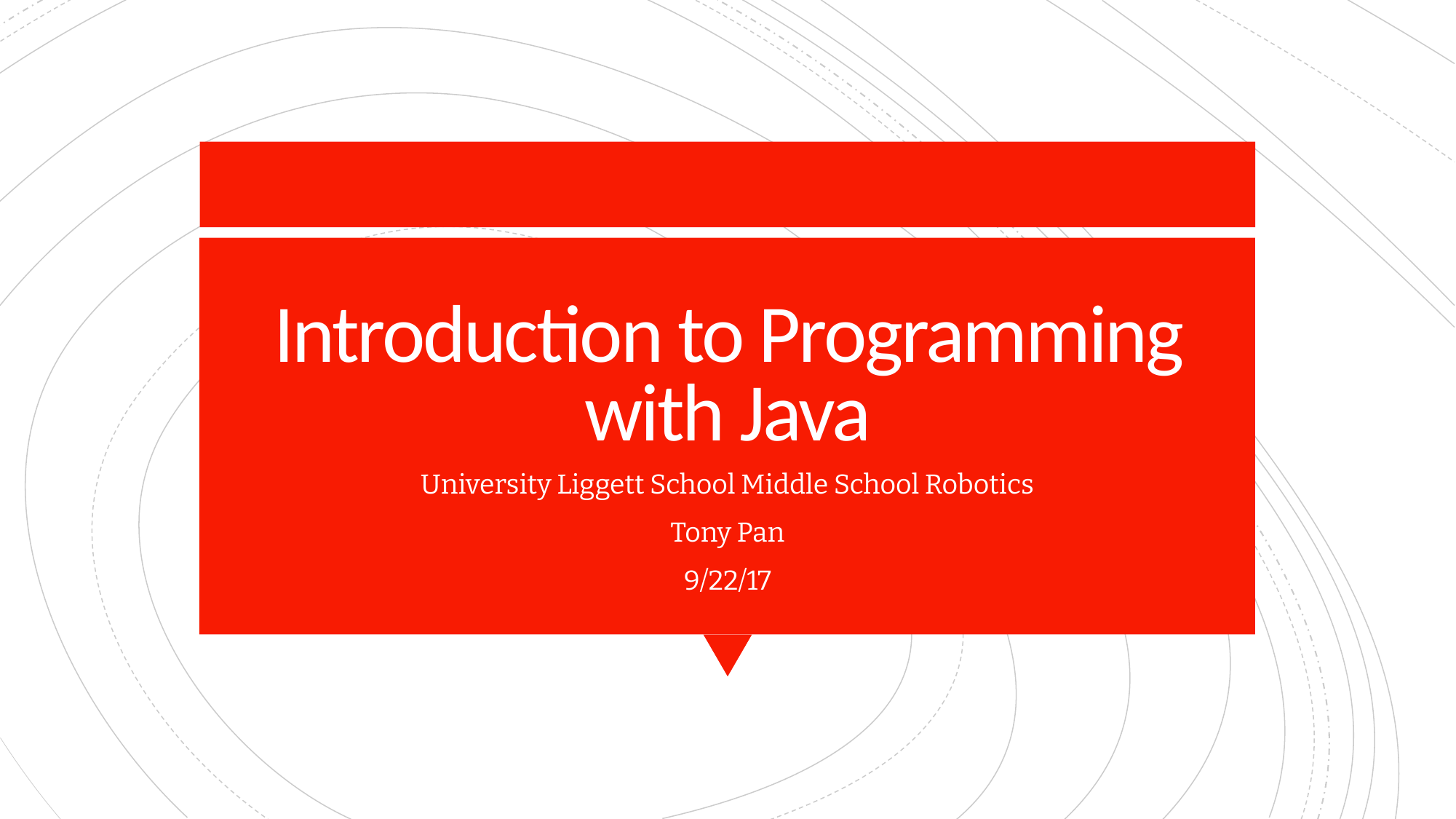

# Introduction to Programming with Java
University Liggett School Middle School Robotics
Tony Pan
9/22/17